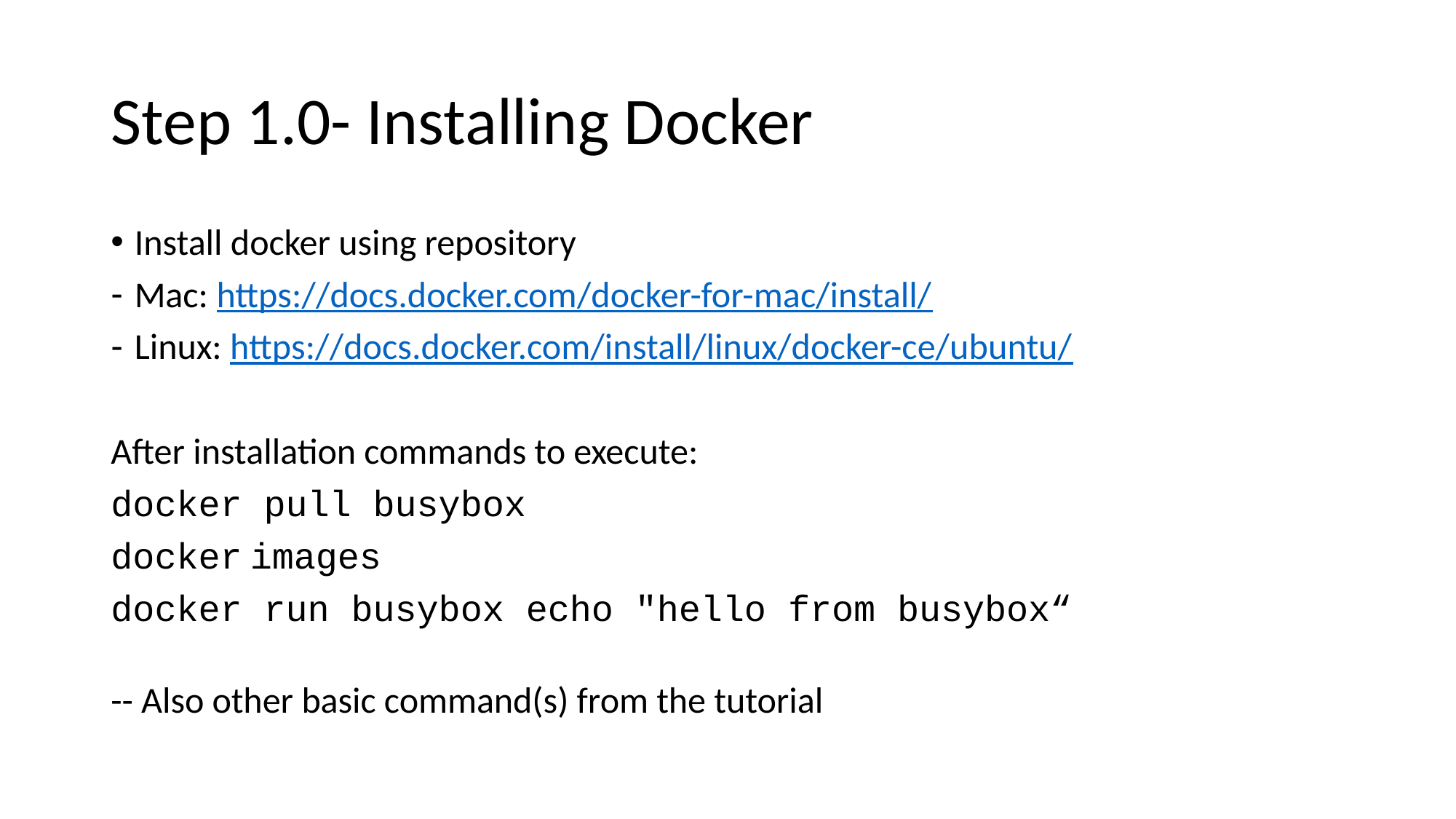

# Step 1.0- Installing Docker
Install docker using repository
Mac: https://docs.docker.com/docker-for-mac/install/
Linux: https://docs.docker.com/install/linux/docker-ce/ubuntu/

After installation commands to execute:
docker pull busybox
docker images
docker run busybox echo "hello from busybox“
-- Also other basic command(s) from the tutorial